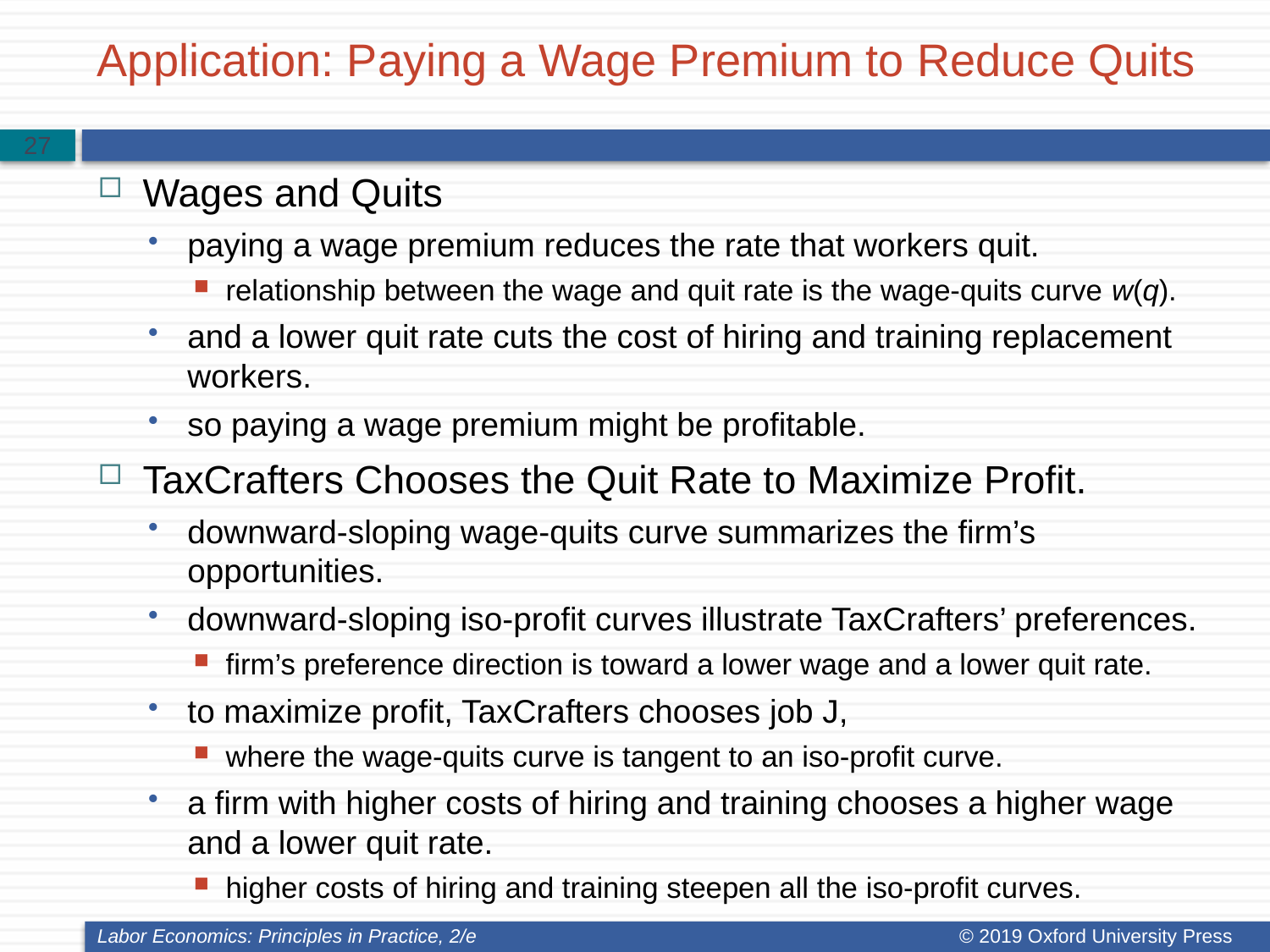

# Application: Paying a Wage Premium to Reduce Quits
27
Wages and Quits
paying a wage premium reduces the rate that workers quit.
relationship between the wage and quit rate is the wage-quits curve w(q).
and a lower quit rate cuts the cost of hiring and training replacement workers.
so paying a wage premium might be profitable.
TaxCrafters Chooses the Quit Rate to Maximize Profit.
downward-sloping wage-quits curve summarizes the firm’s opportunities.
downward-sloping iso-profit curves illustrate TaxCrafters’ preferences.
firm’s preference direction is toward a lower wage and a lower quit rate.
to maximize profit, TaxCrafters chooses job J,
where the wage-quits curve is tangent to an iso-profit curve.
a firm with higher costs of hiring and training chooses a higher wage and a lower quit rate.
higher costs of hiring and training steepen all the iso-profit curves.

Labor Economics: Principles in Practice, 2/e
© 2019 Oxford University Press